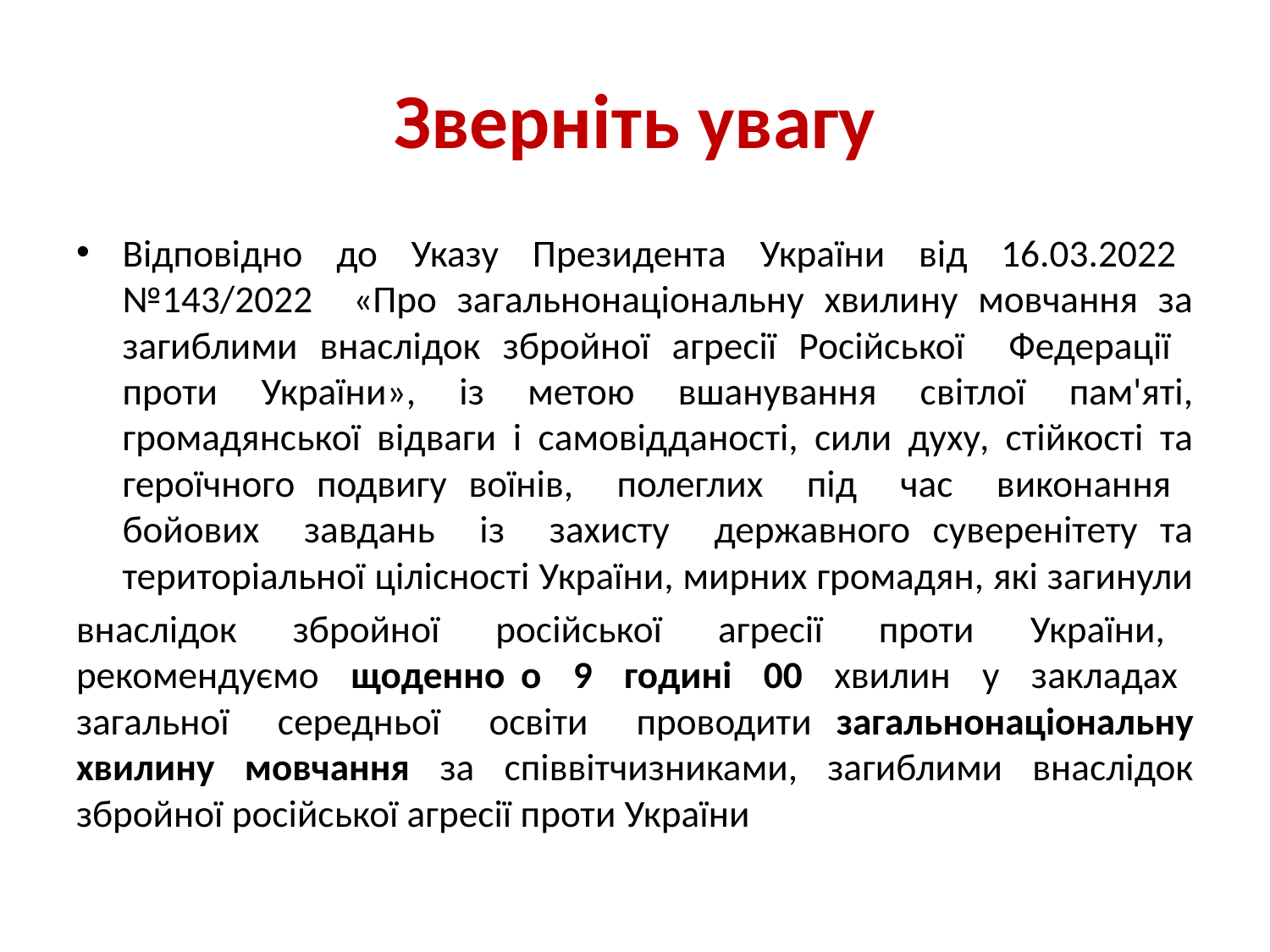

# Зверніть увагу
Відповідно  до  Указу  Президента  України  від  16.03.2022  №143/2022  «Про загальнонаціональну хвилину мовчання за загиблими внаслідок збройної агресії Російської  Федерації  проти  України»,  із  метою  вшанування  світлої  пам'яті, громадянської відваги і самовідданості, сили духу, стійкості та героїчного подвигу воїнів,  полеглих  під  час  виконання  бойових  завдань  із  захисту  державного суверенітету та територіальної цілісності України, мирних громадян, які загинули
внаслідок  збройної  російської  агресії  проти  України,  рекомендуємо  щоденно о  9  годині  00  хвилин  у  закладах  загальної  середньої  освіти  проводити загальнонаціональну хвилину мовчання за співвітчизниками, загиблими внаслідок збройної російської агресії проти України